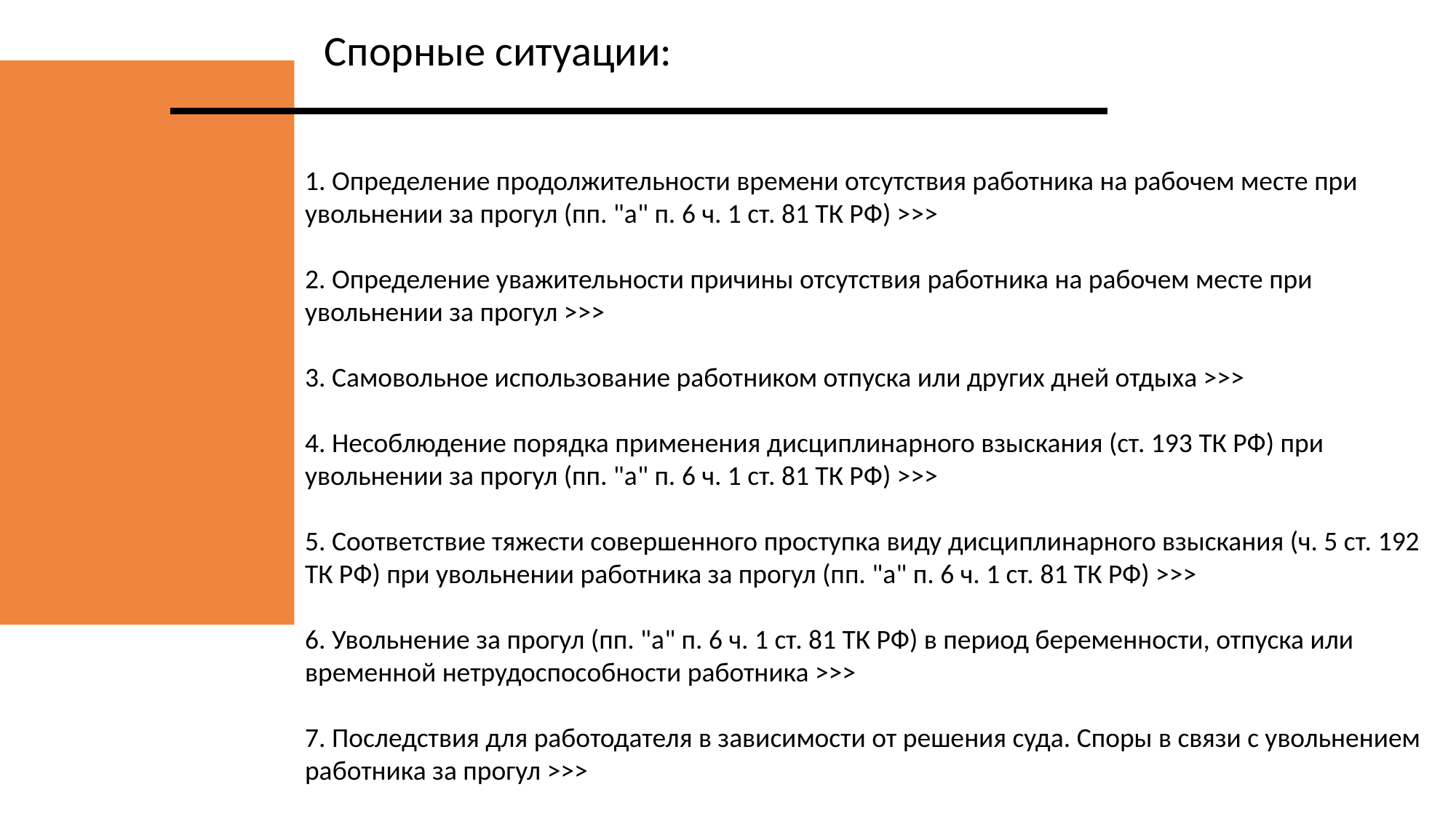

Спорные ситуации:

1. Определение продолжительности времени отсутствия работника на рабочем месте при увольнении за прогул (пп. "а" п. 6 ч. 1 ст. 81 ТК РФ) >>>

2. Определение уважительности причины отсутствия работника на рабочем месте при увольнении за прогул >>>

3. Самовольное использование работником отпуска или других дней отдыха >>>

4. Несоблюдение порядка применения дисциплинарного взыскания (ст. 193 ТК РФ) при увольнении за прогул (пп. "а" п. 6 ч. 1 ст. 81 ТК РФ) >>>

5. Соответствие тяжести совершенного проступка виду дисциплинарного взыскания (ч. 5 ст. 192 ТК РФ) при увольнении работника за прогул (пп. "а" п. 6 ч. 1 ст. 81 ТК РФ) >>>

6. Увольнение за прогул (пп. "а" п. 6 ч. 1 ст. 81 ТК РФ) в период беременности, отпуска или временной нетрудоспособности работника >>>

7. Последствия для работодателя в зависимости от решения суда. Споры в связи с увольнением работника за прогул >>>